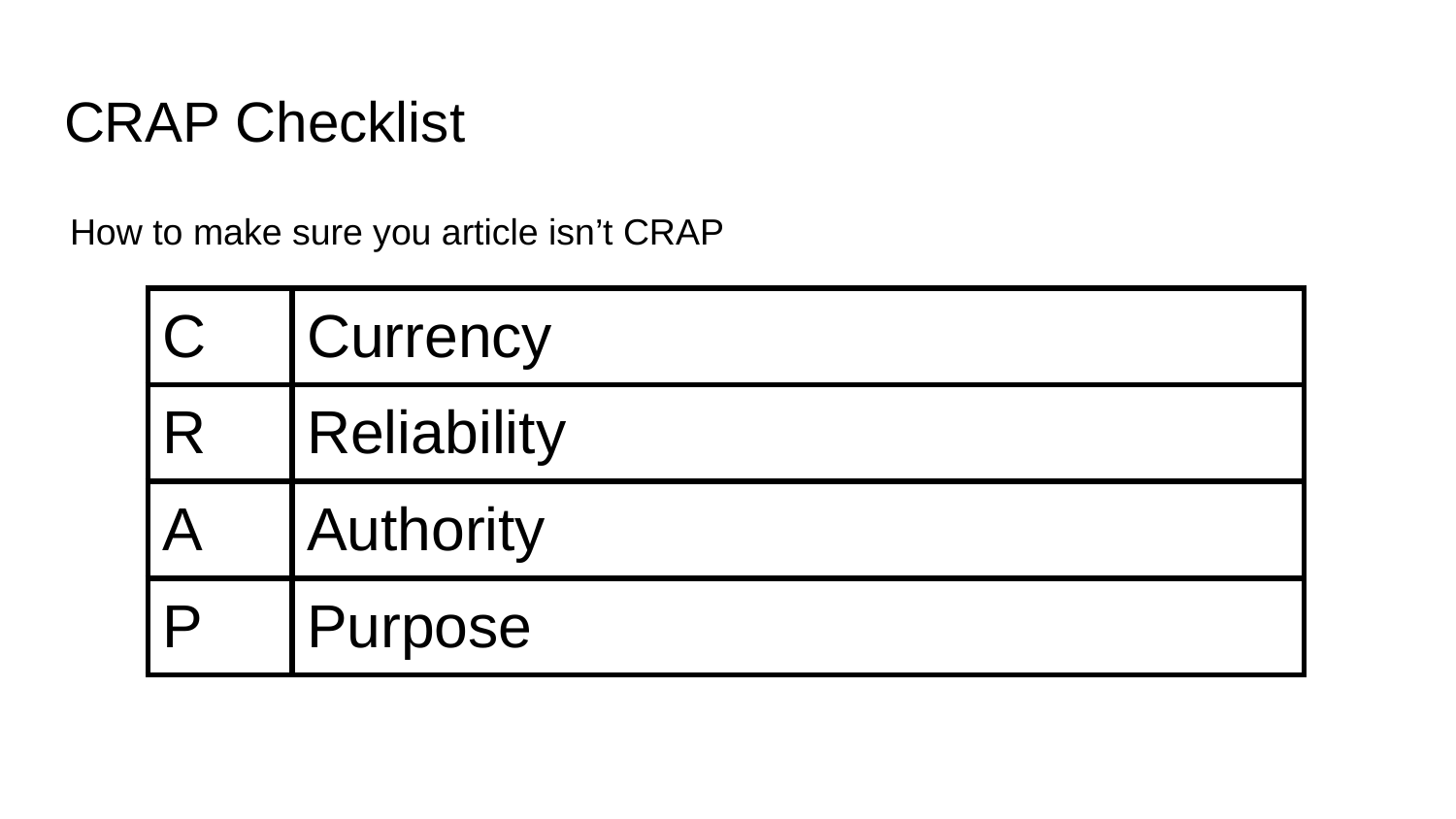

# CRAP Checklist
How to make sure you article isn’t CRAP
| C | Currency |
| --- | --- |
| R | Reliability |
| A | Authority |
| P | Purpose |